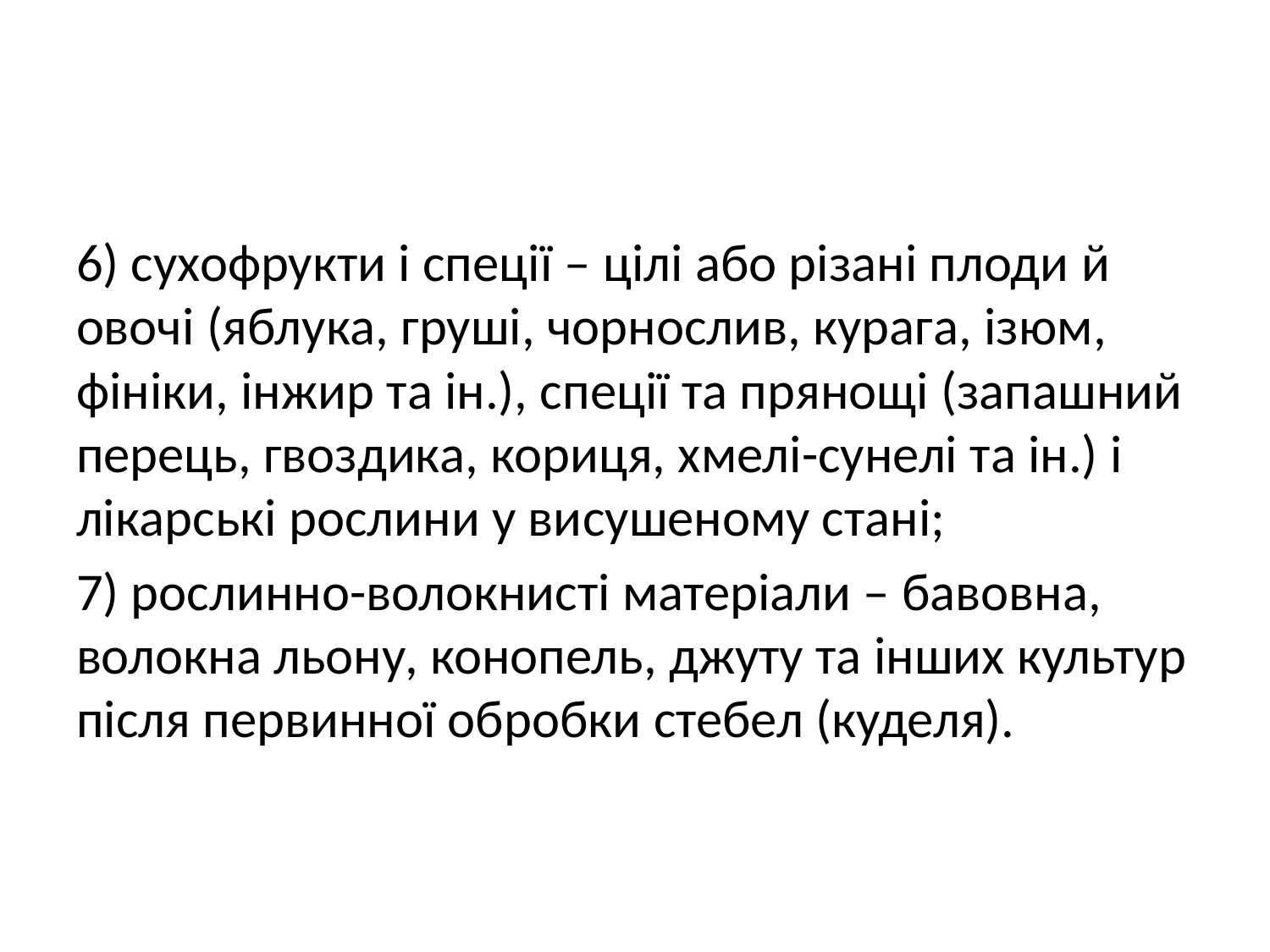

#
6) сухофрукти і спеції – цілі або різані плоди й овочі (яблука, груші, чорнослив, курага, ізюм, фініки, інжир та ін.), спеції та прянощі (запашний перець, гвоздика, кориця, хмелі-сунелі та ін.) і лікарські рослини у висушеному стані;
7) рослинно-волокнисті матеріали – бавовна, волокна льону, конопель, джуту та інших культур після первинної обробки стебел (куделя).